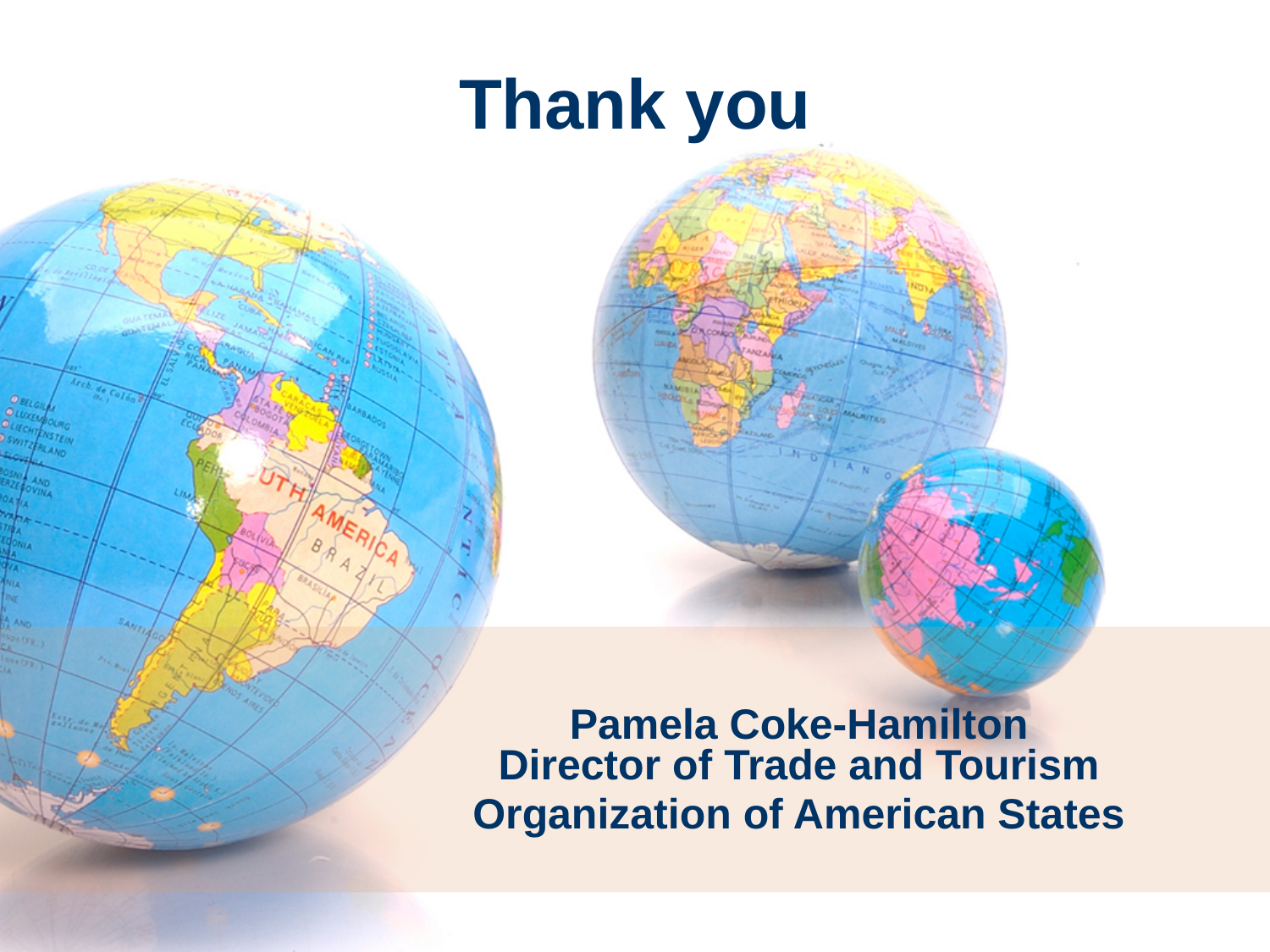

# Thank you
Pamela Coke-Hamilton
Director of Trade and Tourism
Organization of American States